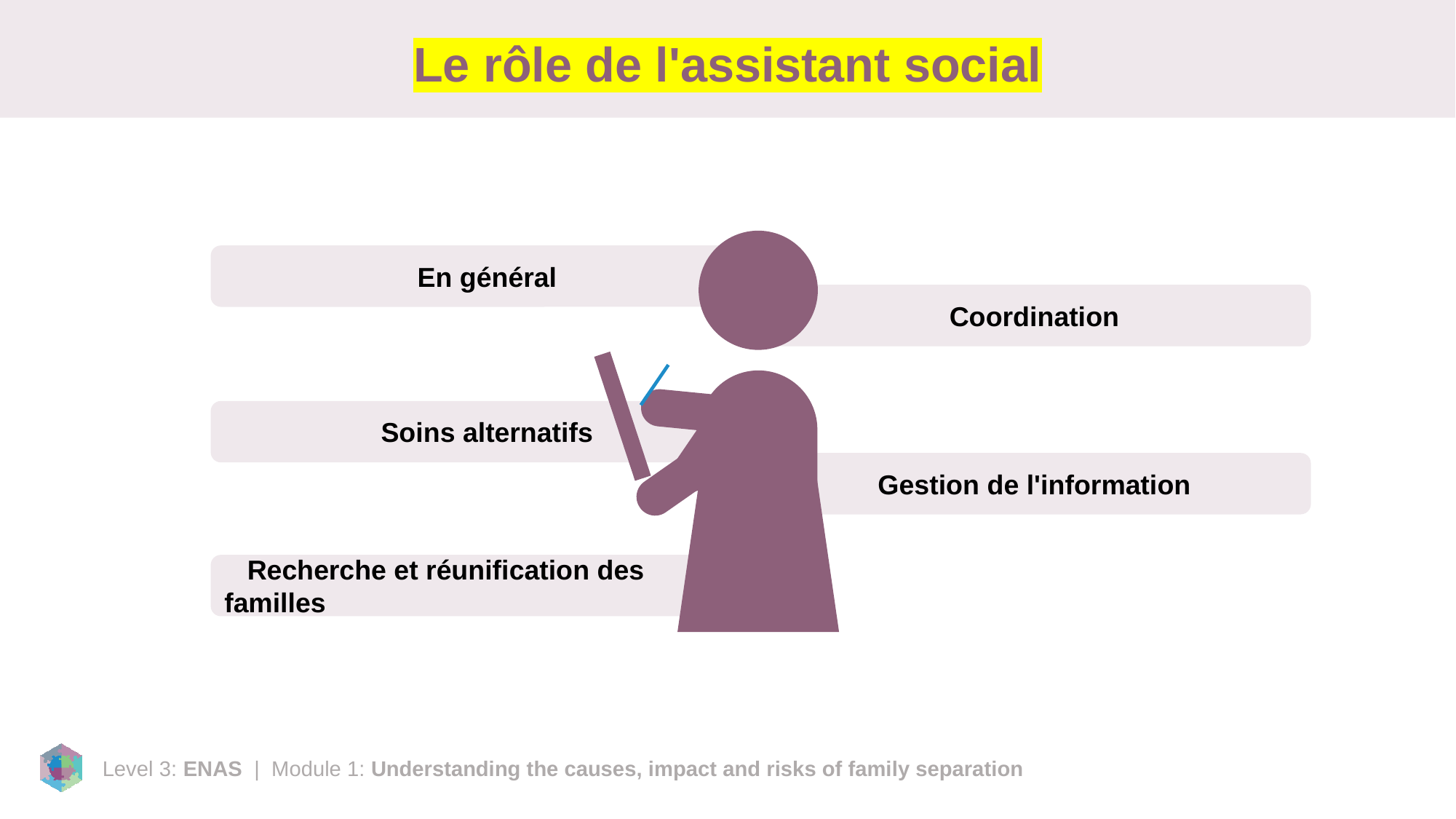

# Le rôle de l'assistant social

En général
Coordination
Soins alternatifs
Gestion de l'information
   Recherche et réunification des familles